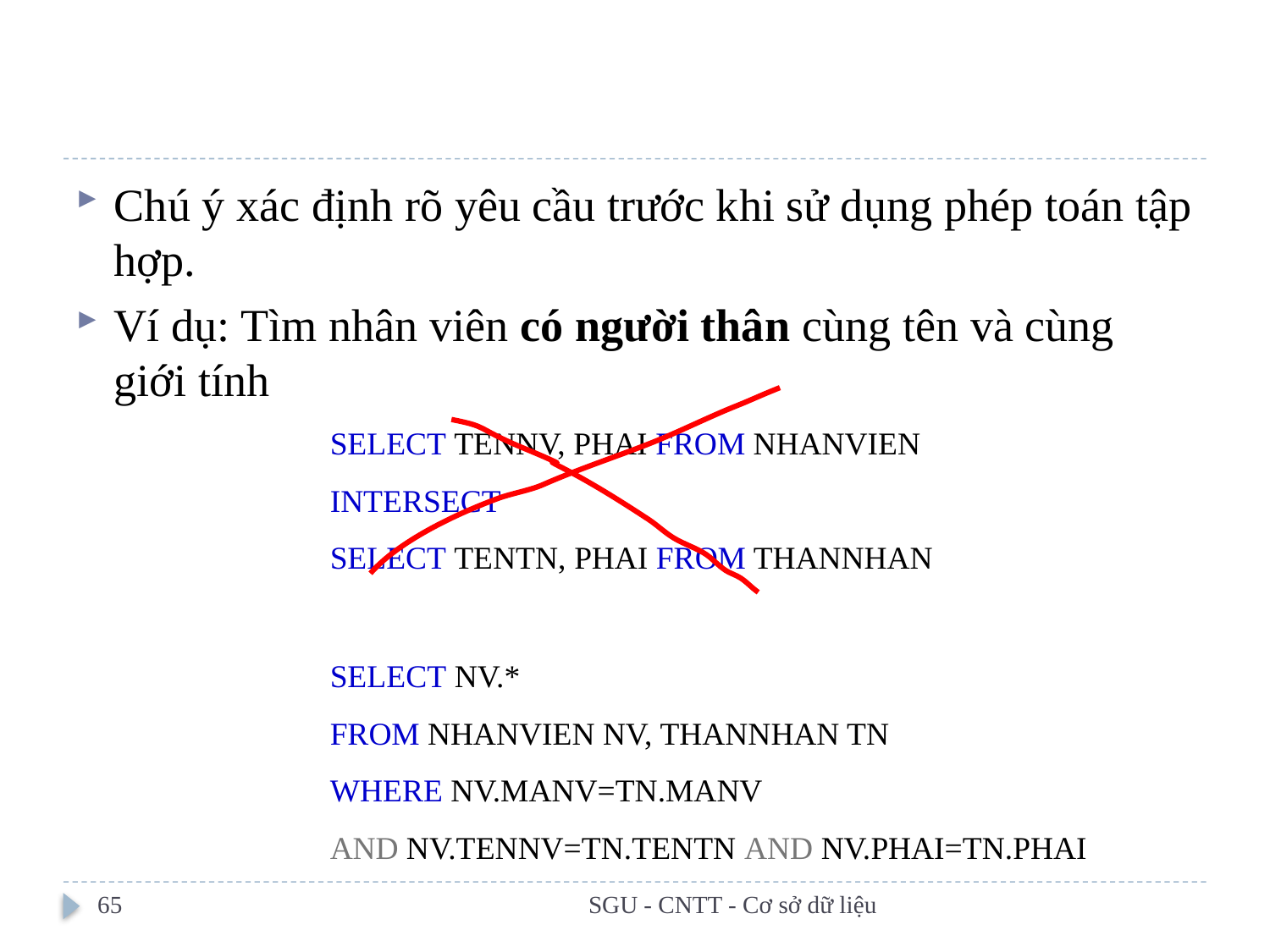

#
Chú ý xác định rõ yêu cầu trước khi sử dụng phép toán tập hợp.
Ví dụ: Tìm nhân viên có người thân cùng tên và cùng giới tính

SELECT TENNV, PHAI FROM NHANVIEN
INTERSECT
SELECT TENTN, PHAI FROM THANNHAN
SELECT NV.*
FROM NHANVIEN NV, THANNHAN TN
WHERE NV.MANV=TN.MANV
AND NV.TENNV=TN.TENTN AND NV.PHAI=TN.PHAI
65
SGU - CNTT - Cơ sở dữ liệu